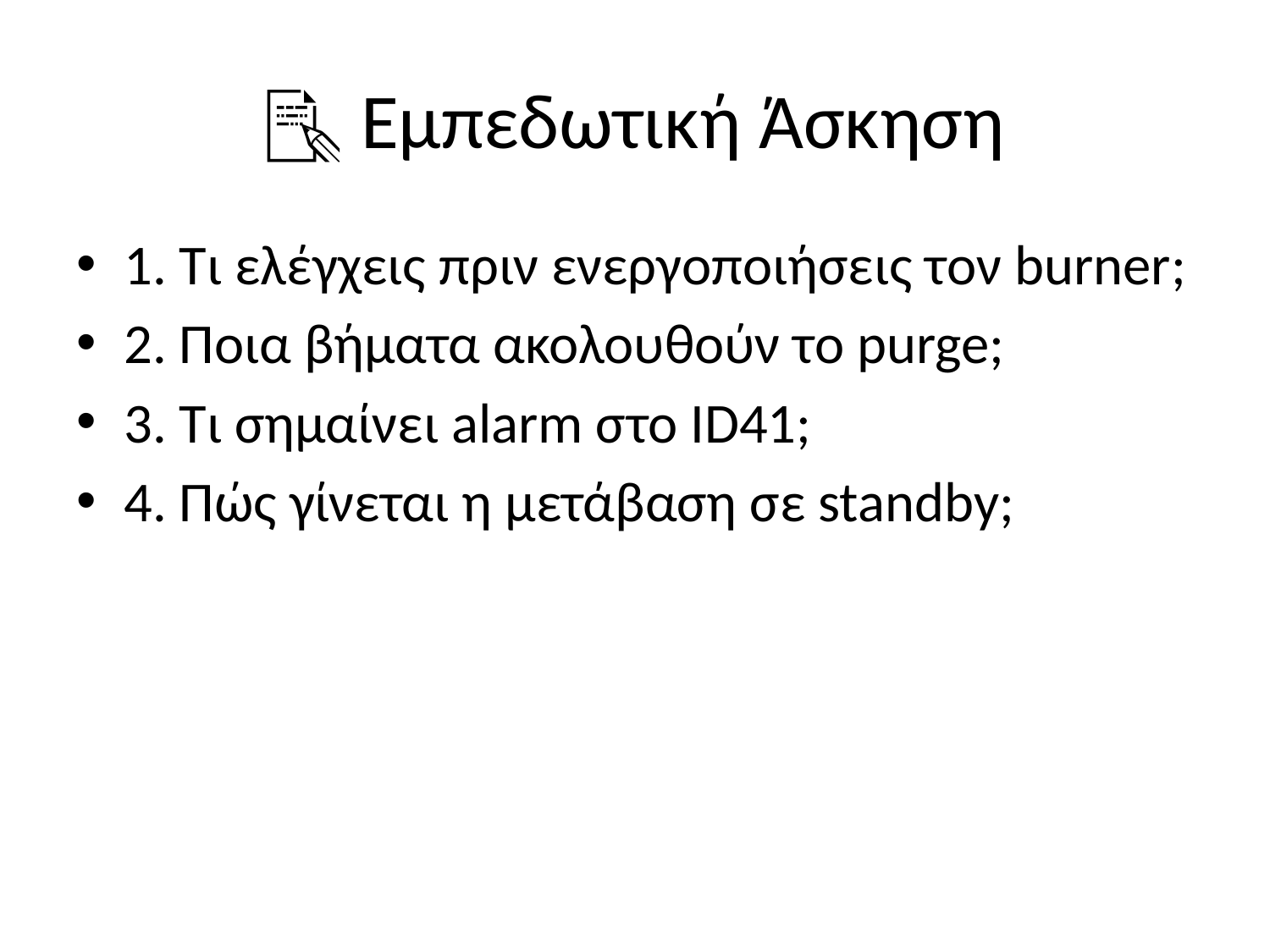

# 📝 Εμπεδωτική Άσκηση
1. Τι ελέγχεις πριν ενεργοποιήσεις τον burner;
2. Ποια βήματα ακολουθούν το purge;
3. Τι σημαίνει alarm στο ID41;
4. Πώς γίνεται η μετάβαση σε standby;